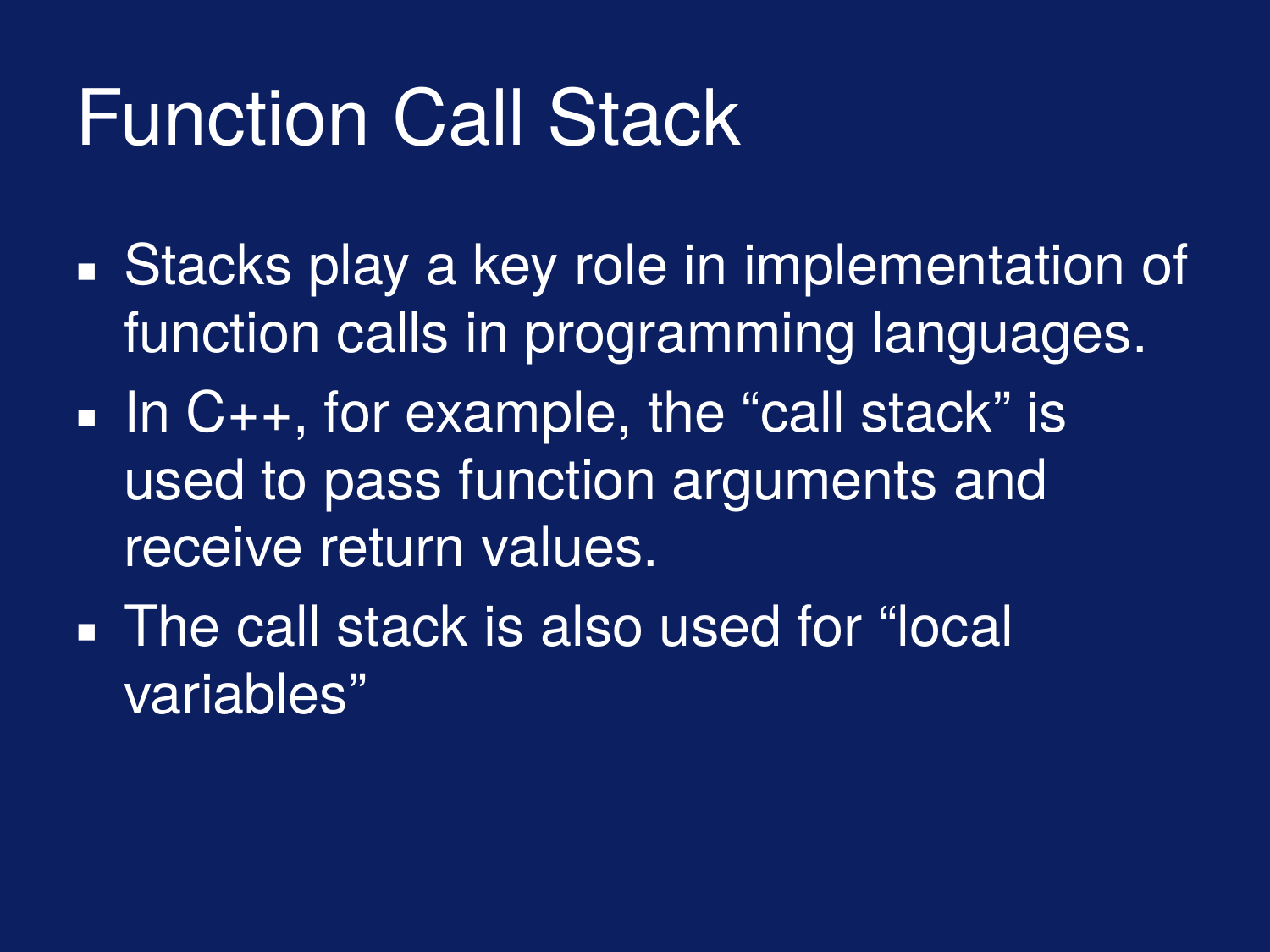

# Function Call Stack
Stacks play a key role in implementation of function calls in programming languages.
In C++, for example, the “call stack” is used to pass function arguments and receive return values.
The call stack is also used for “local variables”